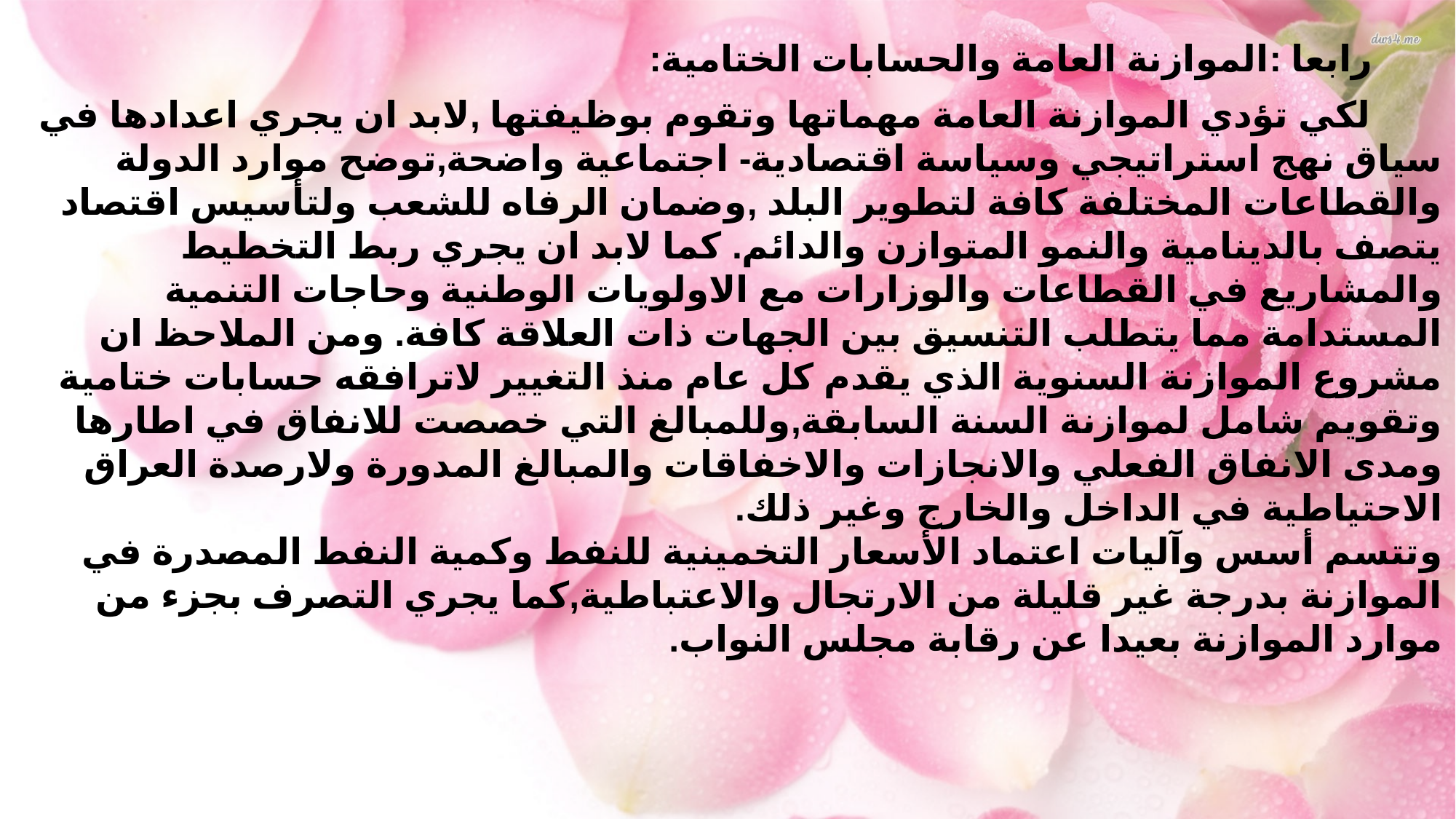

رابعا :الموازنة العامة والحسابات الختامية:
 لكي تؤدي الموازنة العامة مهماتها وتقوم بوظيفتها ,لابد ان يجري اعدادها في سياق نهج استراتيجي وسياسة اقتصادية- اجتماعية واضحة,توضح موارد الدولة والقطاعات المختلفة كافة لتطوير البلد ,وضمان الرفاه للشعب ولتأسيس اقتصاد يتصف بالدينامية والنمو المتوازن والدائم. كما لابد ان يجري ربط التخطيط والمشاريع في القطاعات والوزارات مع الاولويات الوطنية وحاجات التنمية المستدامة مما يتطلب التنسيق بين الجهات ذات العلاقة كافة. ومن الملاحظ ان مشروع الموازنة السنوية الذي يقدم كل عام منذ التغيير لاترافقه حسابات ختامية وتقويم شامل لموازنة السنة السابقة,وللمبالغ التي خصصت للانفاق في اطارها ومدى الانفاق الفعلي والانجازات والاخفاقات والمبالغ المدورة ولارصدة العراق الاحتياطية في الداخل والخارج وغير ذلك.
وتتسم أسس وآليات اعتماد الأسعار التخمينية للنفط وكمية النفط المصدرة في الموازنة بدرجة غير قليلة من الارتجال والاعتباطية,كما يجري التصرف بجزء من موارد الموازنة بعيدا عن رقابة مجلس النواب.